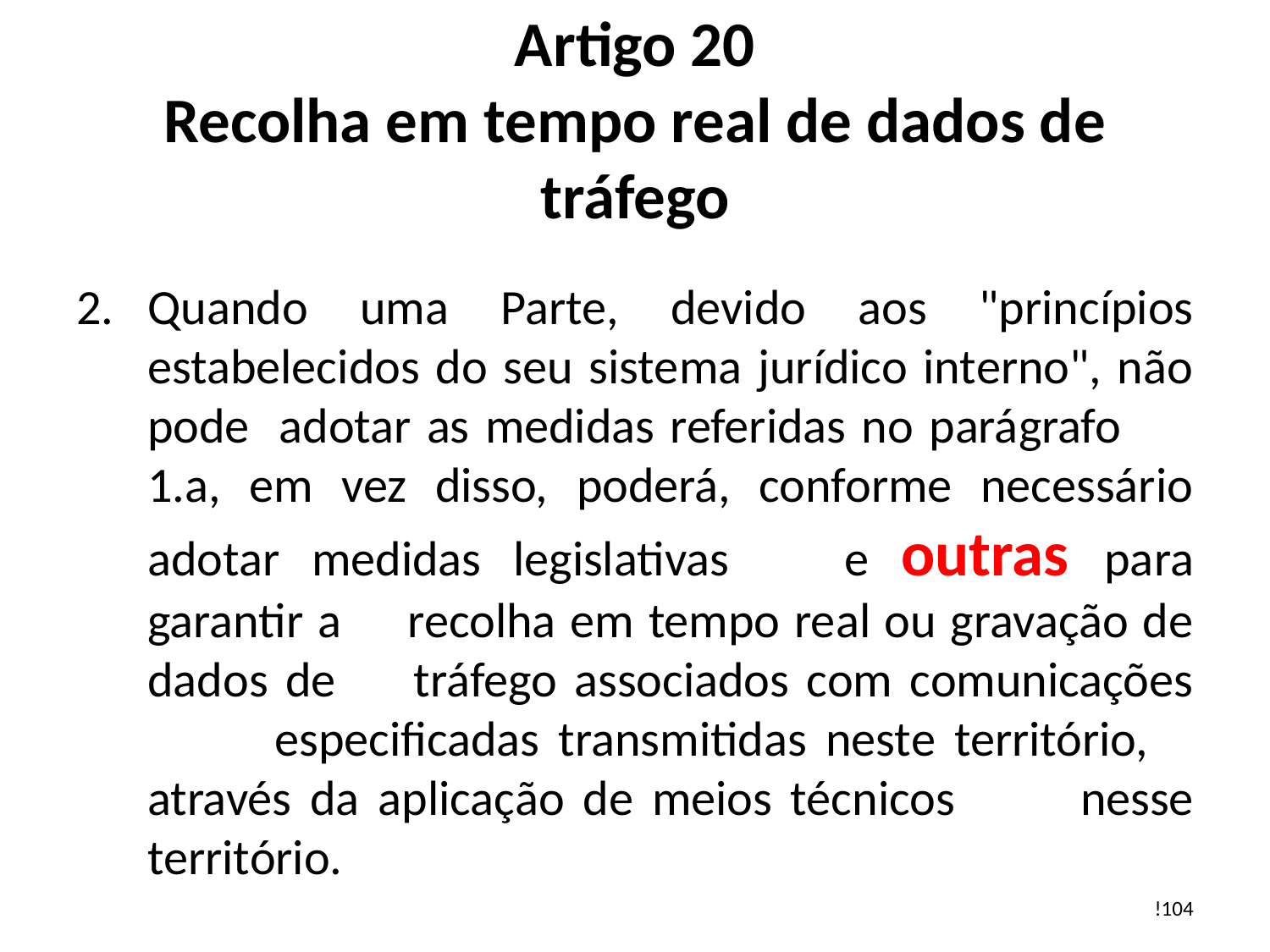

# Artigo 20 Recolha em tempo real de dados de tráfego
Quando uma Parte, devido aos "princípios estabelecidos do seu sistema jurídico interno", não pode 	adotar as medidas referidas no parágrafo 	1.a, em vez disso, poderá, conforme necessário adotar medidas legislativas 	e outras para garantir a 	recolha em tempo real ou gravação de dados de 	tráfego associados com comunicações 	especificadas transmitidas neste território, 	através da aplicação de meios técnicos 	nesse território.
!104